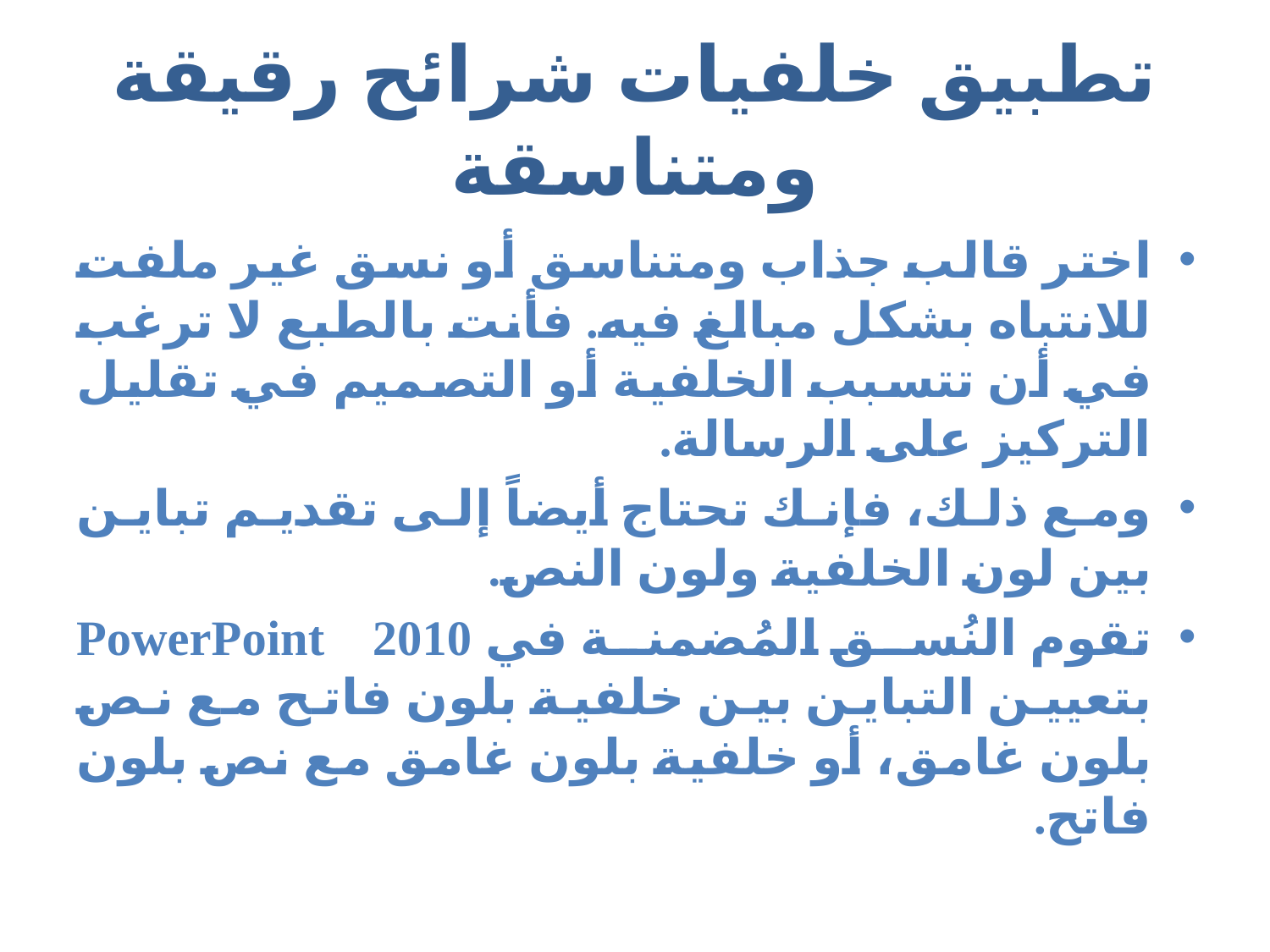

# تطبيق خلفيات شرائح رقيقة ومتناسقة
اختر قالب جذاب ومتناسق أو نسق غير ملفت للانتباه بشكل مبالغ فيه. فأنت بالطبع لا ترغب في أن تتسبب الخلفية أو التصميم في تقليل التركيز على الرسالة.
ومع ذلك، فإنك تحتاج أيضاً إلى تقديم تباين بين لون الخلفية ولون النص.
تقوم النُسق المُضمنة في PowerPoint 2010 بتعيين التباين بين خلفية بلون فاتح مع نص بلون غامق، أو خلفية بلون غامق مع نص بلون فاتح.